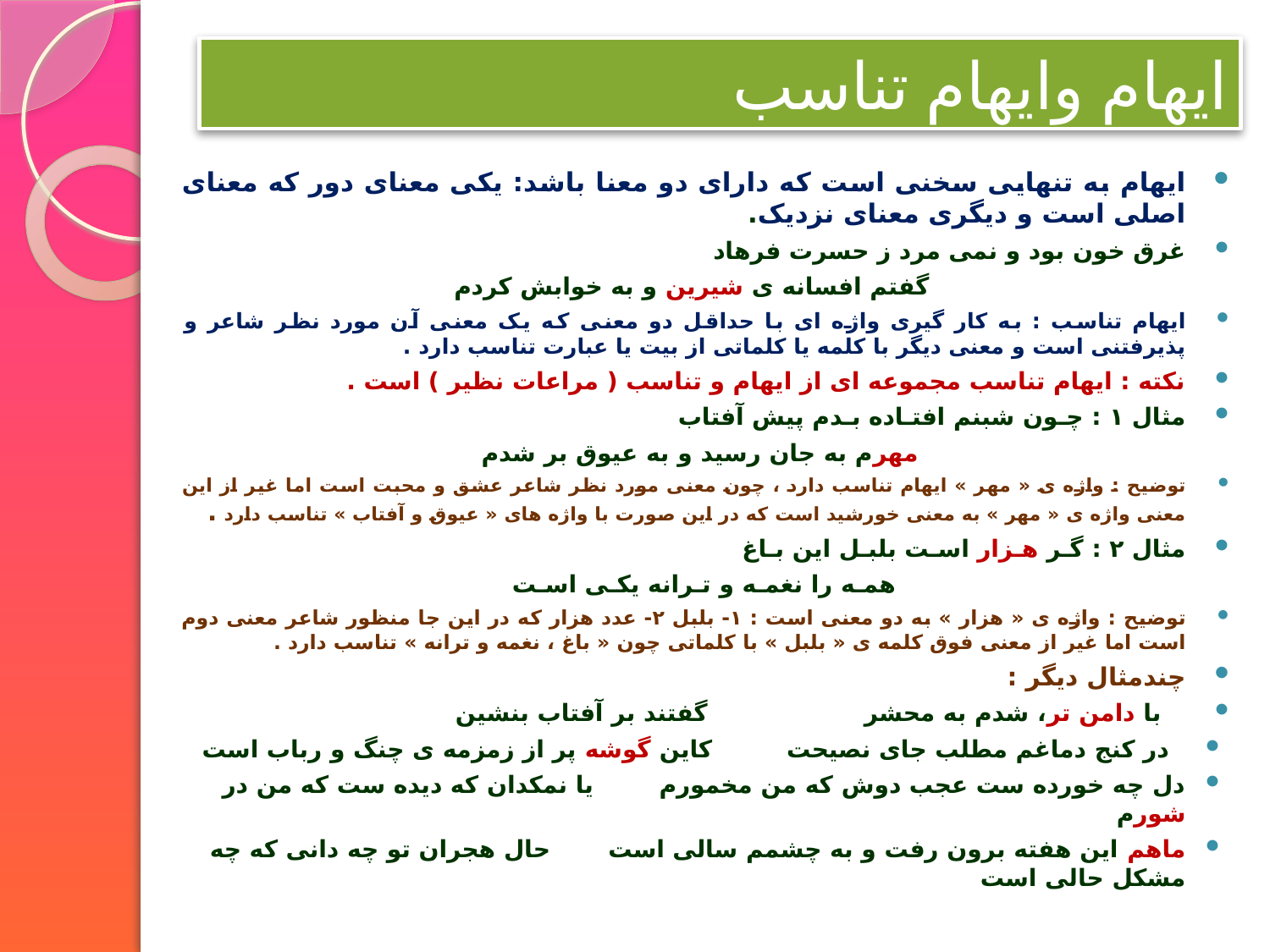

# ایهام وایهام تناسب
ایهام به تنهایی سخنی است که دارای دو معنا باشد: یکی معنای دور که معنای اصلی است و دیگری معنای نزدیک.
غرق خون بود و نمی مرد ز حسرت فرهاد
  گفتم افسانه ی شیرین و به خوابش کردم
ایهام تناسب : به کار گیری واژه ای با حداقل دو معنی که یک معنی آن مورد نظر شاعر و پذیرفتنی است و معنی دیگر با کلمه یا کلماتی از بیت یا عبارت تناسب دارد .
نکته : ایهام تناسب مجموعه ای از ایهام و تناسب ( مراعات نظیر ) است .
مثال ۱ : چـون شبنم افتـاده بـدم پیش آفتاب
 مهرم به جان رسید و به عیوق بر شدم
توضیح : واژه ی « مهر » ایهام تناسب دارد ، چون معنی مورد نظر شاعر عشق و محبت است اما غیر از این معنی واژه ی « مهر » به معنی خورشید است که در این صورت با واژه های « عیوق و آفتاب » تناسب دارد .
مثال ۲ : گـر هـزار اسـت بلبـل این بـاغ
همـه را نغمـه و تـرانه یکـی اسـت
توضیح : واژه ی « هزار » به دو معنی است : ۱- بلبل ۲- عدد هزار که در این جا منظور شاعر معنی دوم است اما غیر از معنی فوق کلمه ی « بلبل » با کلماتی چون « باغ ، نغمه و ترانه » تناسب دارد .
چندمثال دیگر :
   با دامن تر، شدم به محشر                   گفتند بر آفتاب بنشين
  در کنج دماغم مطلب جای نصیحت         کاین گوشه پر از زمزمه ی چنگ و رباب است
دل چه خورده ست عجب دوش که من مخمورم        یا نمکدان که دیده ست که من در شورم
ماهم این هفته برون رفت و به چشمم سالی است       حال هجران تو چه دانی که چه مشکل حالی است